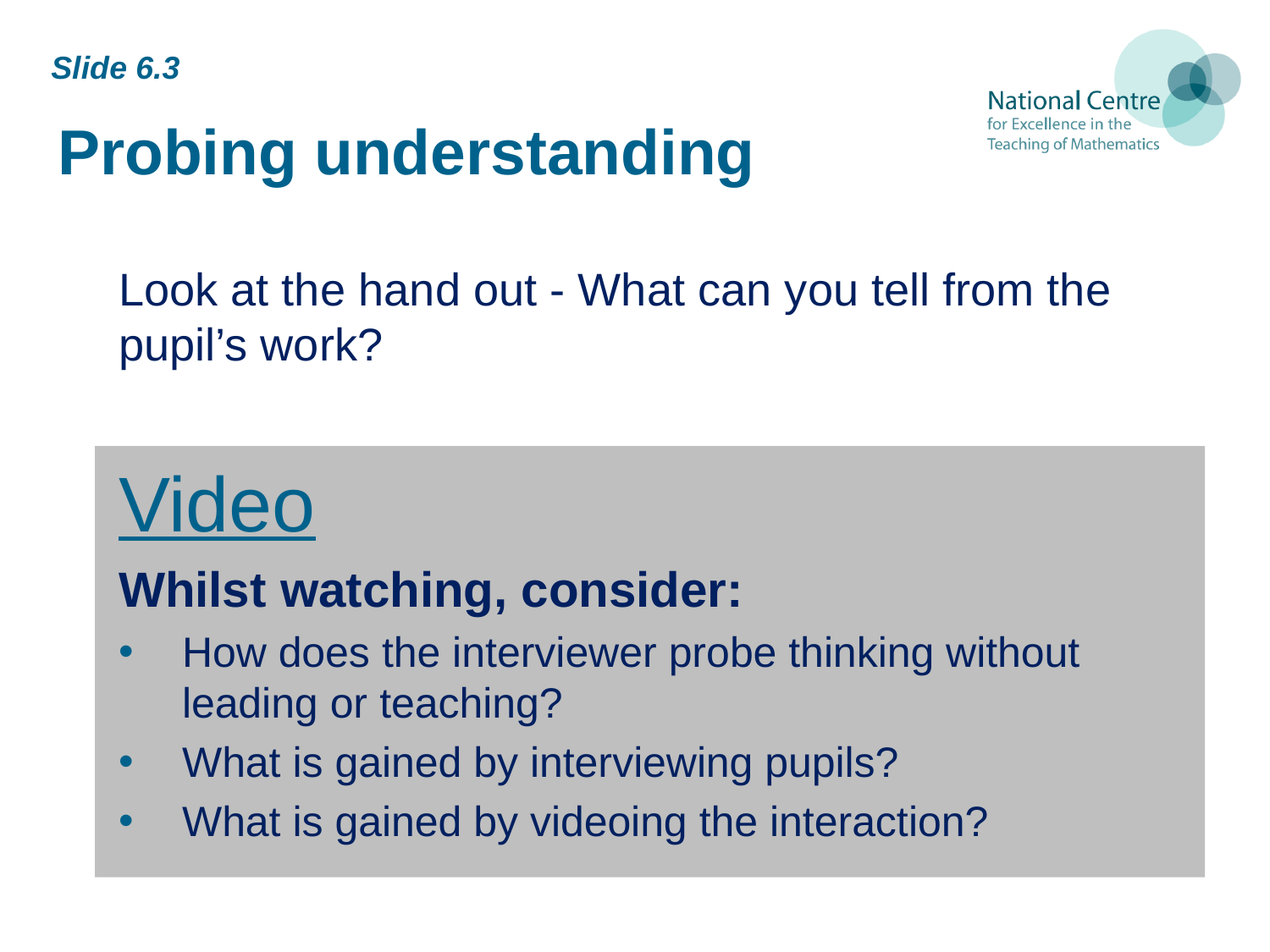

Slide 6.3
# Probing understanding
Look at the hand out - What can you tell from the pupil’s work?

Video
Whilst watching, consider:
How does the interviewer probe thinking without leading or teaching?
What is gained by interviewing pupils?
What is gained by videoing the interaction?